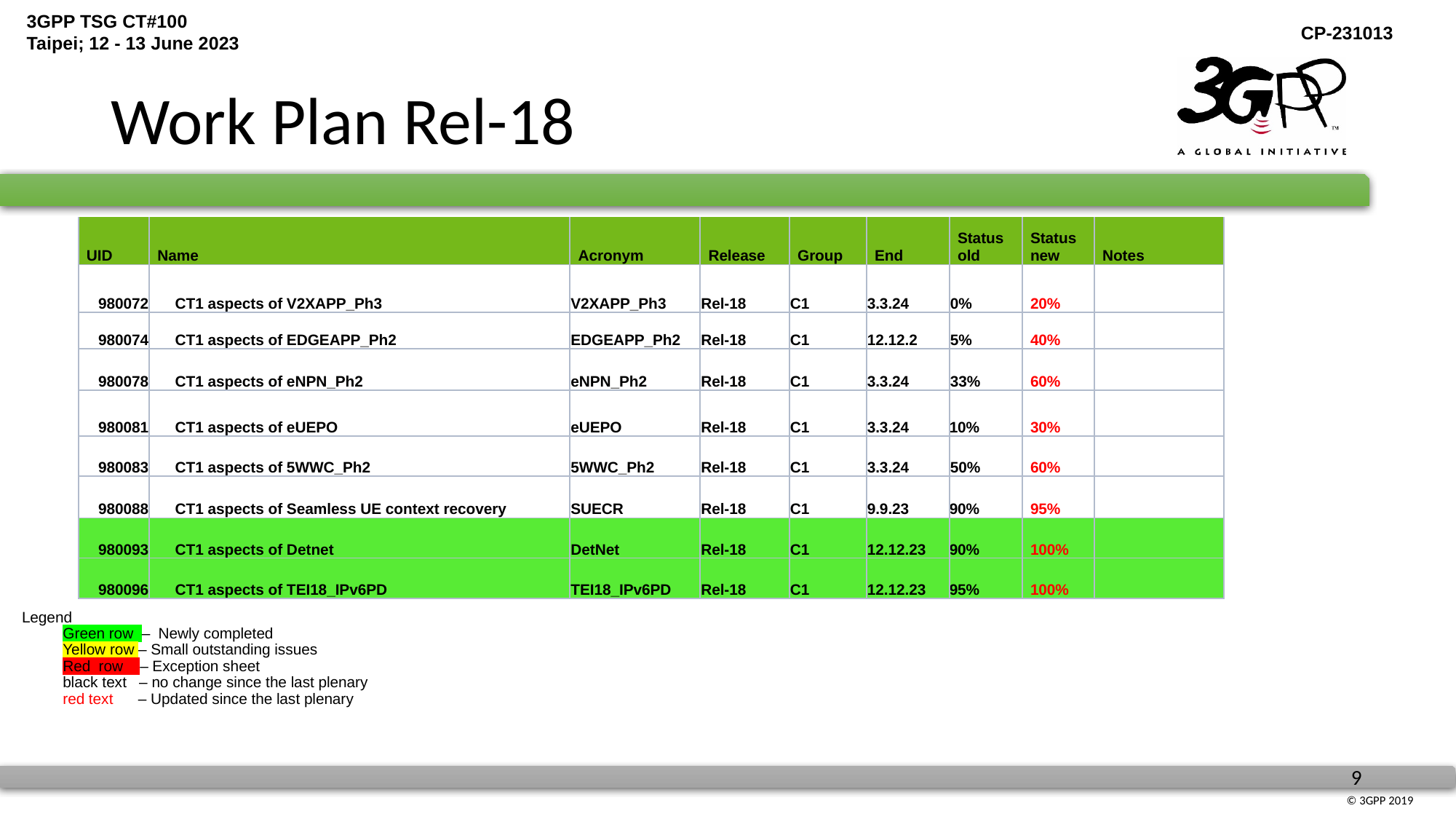

# Work Plan Rel-18
| UID | Name | Acronym | Release | Group | End | Status old | Status new | Notes |
| --- | --- | --- | --- | --- | --- | --- | --- | --- |
| 980072 | CT1 aspects of V2XAPP\_Ph3 | V2XAPP\_Ph3 | Rel-18 | C1 | 3.3.24 | 0% | 20% |  |
| 980074 | CT1 aspects of EDGEAPP\_Ph2 | EDGEAPP\_Ph2 | Rel-18 | C1 | 12.12.2 | 5% | 40% |  |
| 980078 | CT1 aspects of eNPN\_Ph2 | eNPN\_Ph2 | Rel-18 | C1 | 3.3.24 | 33% | 60% |  |
| 980081 | CT1 aspects of eUEPO | eUEPO | Rel-18 | C1 | 3.3.24 | 10% | 30% |  |
| 980083 | CT1 aspects of 5WWC\_Ph2 | 5WWC\_Ph2 | Rel-18 | C1 | 3.3.24 | 50% | 60% |  |
| 980088 | CT1 aspects of Seamless UE context recovery | SUECR | Rel-18 | C1 | 9.9.23 | 90% | 95% |  |
| 980093 | CT1 aspects of Detnet | DetNet | Rel-18 | C1 | 12.12.23 | 90% | 100% |  |
| 980096 | CT1 aspects of TEI18\_IPv6PD | TEI18\_IPv6PD | Rel-18 | C1 | 12.12.23 | 95% | 100% |  |
Legend
Green row  –  Newly completed
	Yellow row – Small outstanding issues
Red  row    – Exception sheet
	black text   – no change since the last plenary
	red text      – Updated since the last plenary